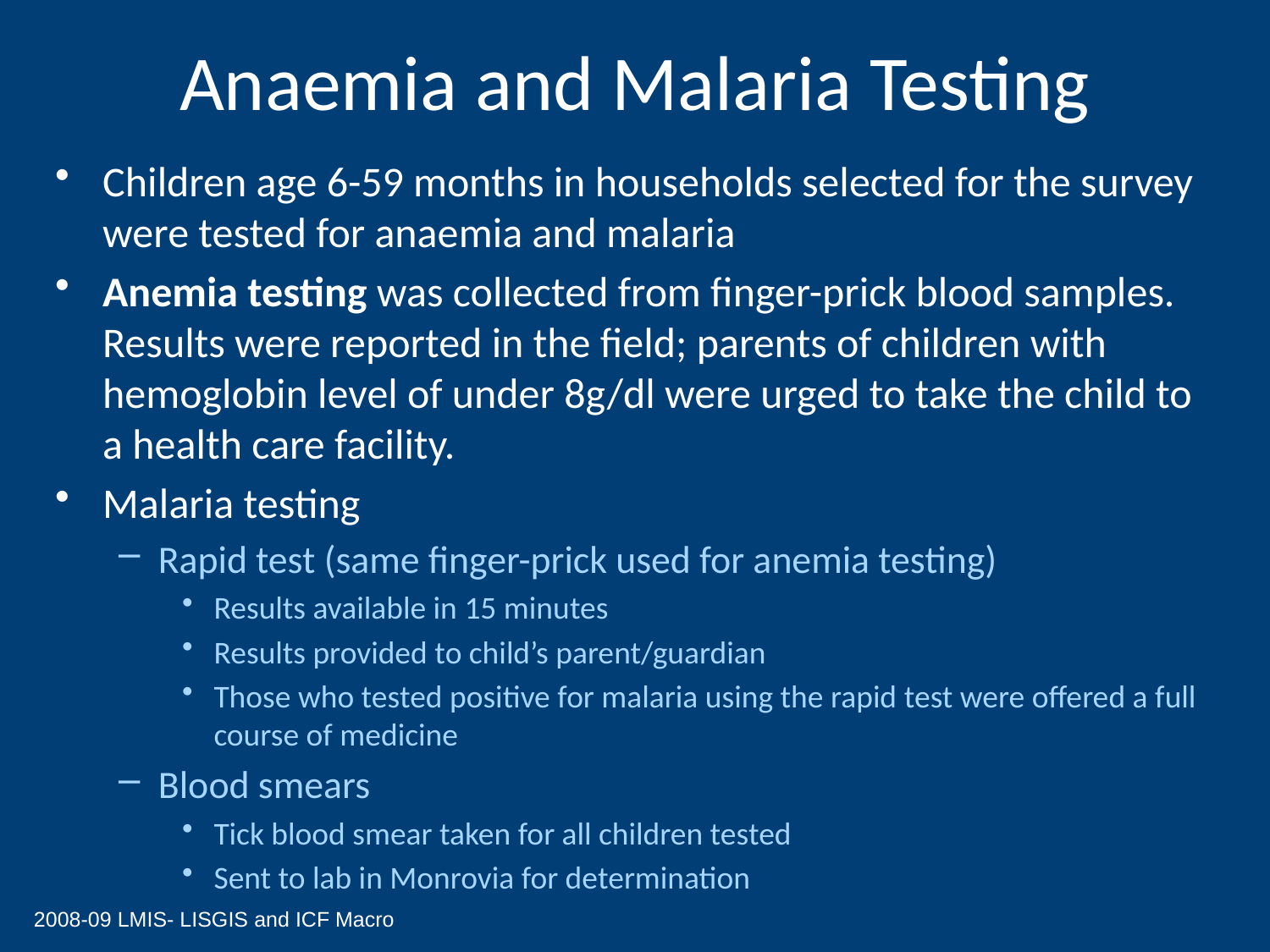

# Anaemia and Malaria Testing
Children age 6-59 months in households selected for the survey were tested for anaemia and malaria
Anemia testing was collected from finger-prick blood samples.  Results were reported in the field; parents of children with hemoglobin level of under 8g/dl were urged to take the child to a health care facility.
Malaria testing
Rapid test (same finger-prick used for anemia testing)
Results available in 15 minutes
Results provided to child’s parent/guardian
Those who tested positive for malaria using the rapid test were offered a full course of medicine
Blood smears
Tick blood smear taken for all children tested
Sent to lab in Monrovia for determination

2008-09 LMIS- LISGIS and ICF Macro